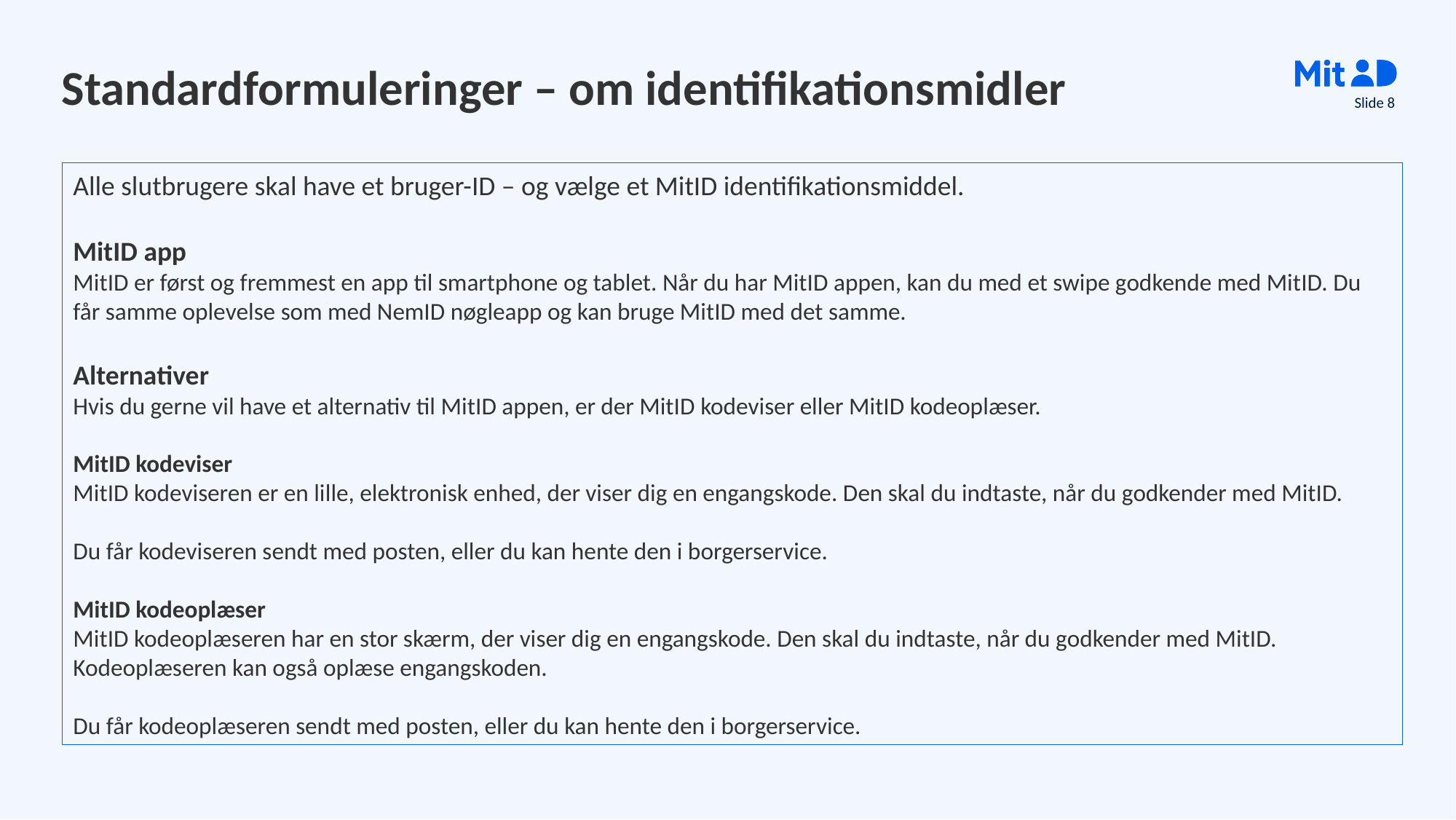

# Standardformuleringer – om identifikationsmidler
Slide 8
Alle slutbrugere skal have et bruger-ID – og vælge et MitID identifikationsmiddel.

MitID app
MitID er først og fremmest en app til smartphone og tablet. Når du har MitID appen, kan du med et swipe godkende med MitID. Du får samme oplevelse som med NemID nøgleapp og kan bruge MitID med det samme.

Alternativer
Hvis du gerne vil have et alternativ til MitID appen, er der MitID kodeviser eller MitID kodeoplæser.

MitID kodeviser
MitID kodeviseren er en lille, elektronisk enhed, der viser dig en engangskode. Den skal du indtaste, når du godkender med MitID.

Du får kodeviseren sendt med posten, eller du kan hente den i borgerservice.

MitID kodeoplæser
MitID kodeoplæseren har en stor skærm, der viser dig en engangskode. Den skal du indtaste, når du godkender med MitID. Kodeoplæseren kan også oplæse engangskoden.

Du får kodeoplæseren sendt med posten, eller du kan hente den i borgerservice.